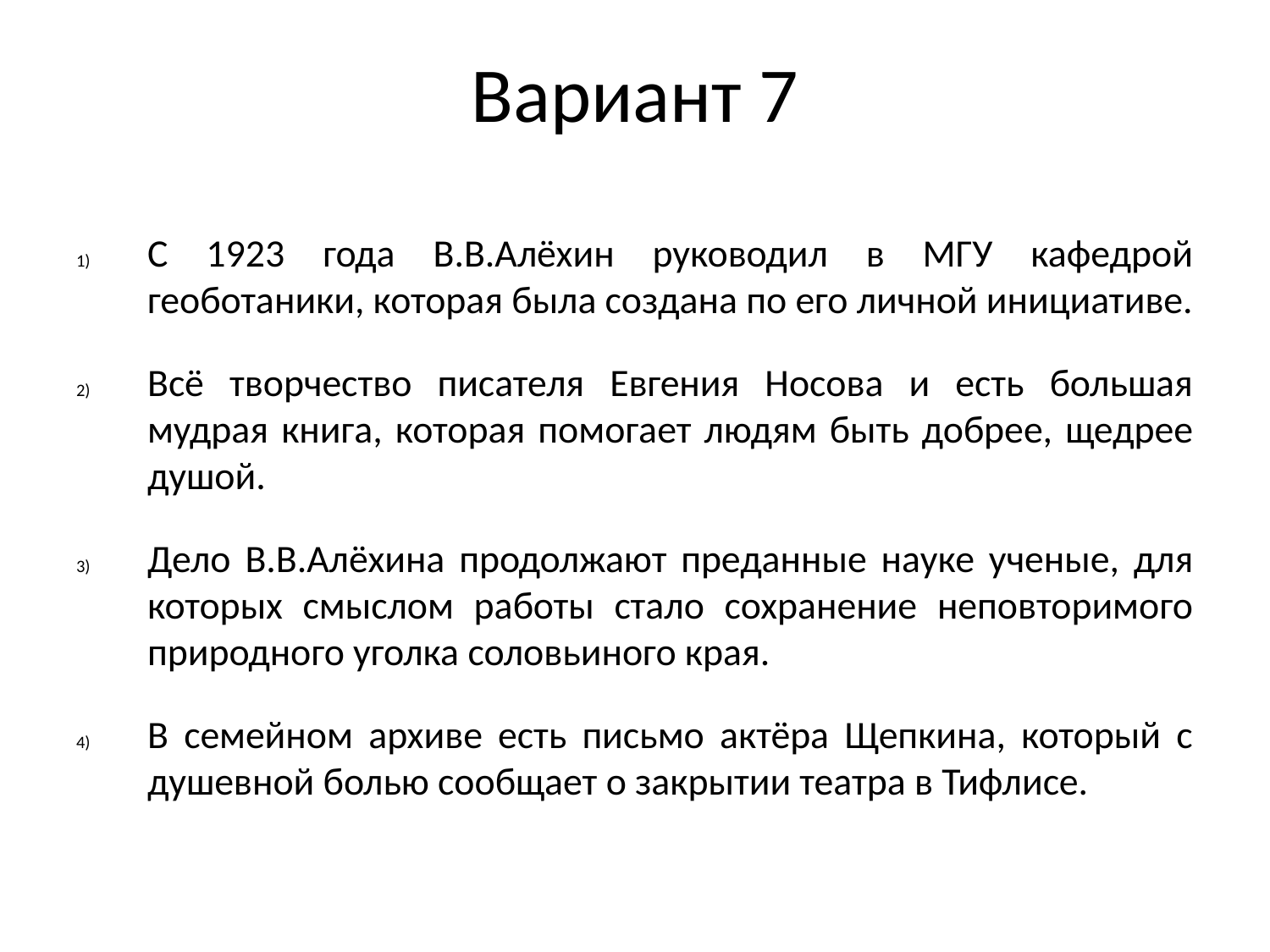

# Вариант 7
С 1923 года В.В.Алёхин руководил в МГУ кафедрой геоботаники, которая была создана по его личной инициативе.
Всё творчество писателя Евгения Носова и есть большая мудрая книга, которая помогает людям быть добрее, щедрее душой.
Дело В.В.Алёхина продолжают преданные науке ученые, для которых смыслом работы стало сохранение неповторимого природного уголка соловьиного края.
В семейном архиве есть письмо актёра Щепкина, который с душевной болью сообщает о закрытии театра в Тифлисе.